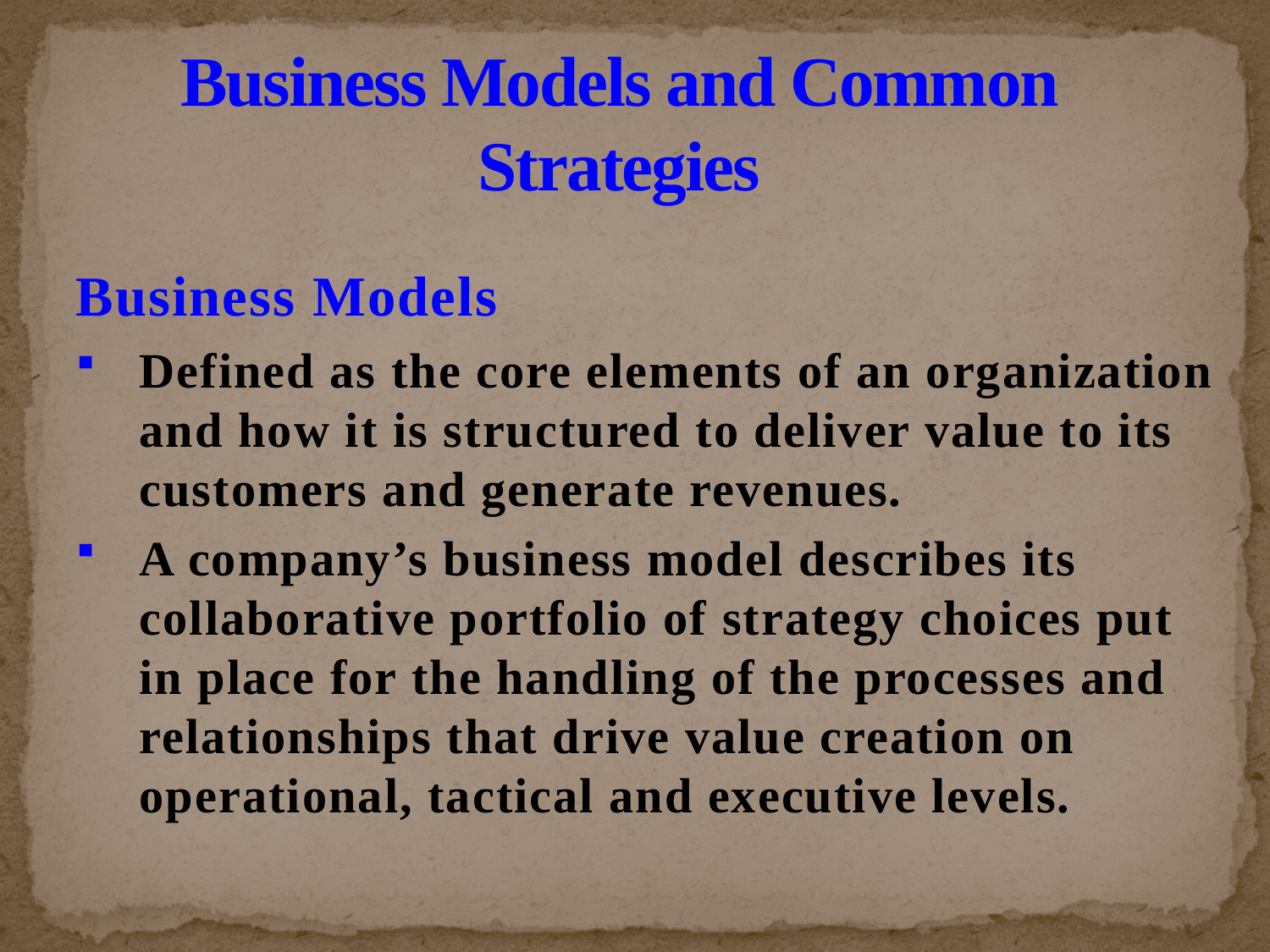

# Business Models and Common Strategies
Business Models
Defined as the core elements of an organization and how it is structured to deliver value to its customers and generate revenues.
A company’s business model describes its collaborative portfolio of strategy choices put in place for the handling of the processes and relationships that drive value creation on operational, tactical and executive levels.